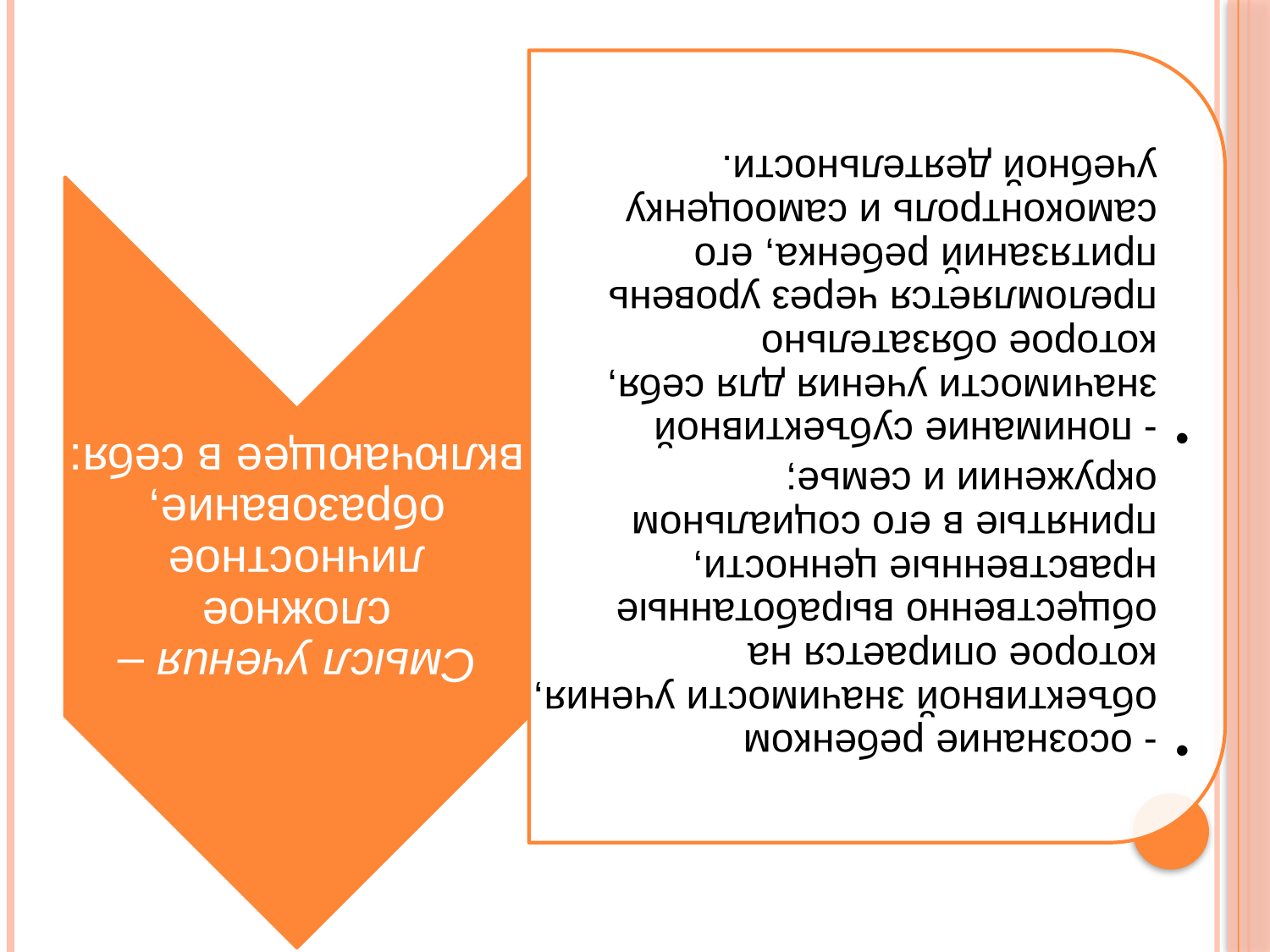

Смысл учения – сложное личностное образование, включающее в себя:
- осознание ребенком объективной значимости учения, которое опирается на общественно выработанные нравственные ценности, принятые в его социальном окружении и семье;
- понимание субъективной значимости учения для себя, которое обязательно преломляется через уровень притязаний ребенка, его самоконтроль и самооценку учебной деятельности.